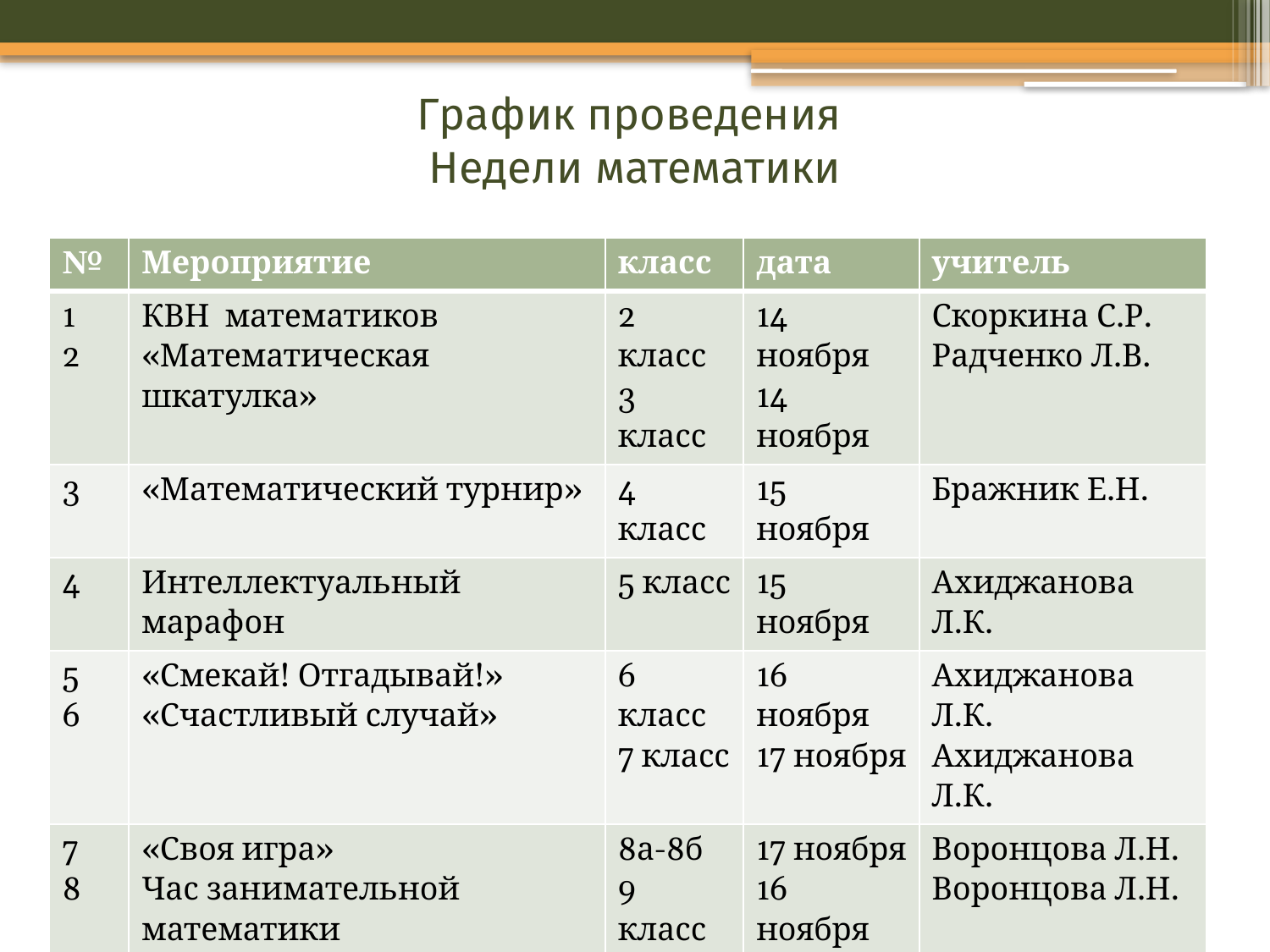

# График проведения Недели математики
| № | Мероприятие | класс | дата | учитель |
| --- | --- | --- | --- | --- |
| 1 2 | КВН математиков «Математическая шкатулка» | 2 класс 3 класс | 14 ноября 14 ноября | Скоркина С.Р. Радченко Л.В. |
| 3 | «Математический турнир» | 4 класс | 15 ноября | Бражник Е.Н. |
| 4 | Интеллектуальный марафон | 5 класс | 15 ноября | Ахиджанова Л.К. |
| 5 6 | «Смекай! Отгадывай!» «Счастливый случай» | 6 класс 7 класс | 16 ноября 17 ноября | Ахиджанова Л.К. Ахиджанова Л.К. |
| 7 8 9 10 | «Своя игра» Час занимательной математики «Один ум – хорошо, а пять – лучше» Сообщения об учёных-математиках | 8а-8б 9 класс 10-11 5-11 кл. | 17 ноября 16 ноября 19 ноября в течение недели | Воронцова Л.Н. Воронцова Л.Н. Аскольская О.Н. Учителя математики |
|  |  |  |  |  |
|  |  |  |  |  |
|  |  |  |  |  |
|  |  |  |  |  |
|  |  |  |  |  |
|  |  |  |  |  |
|  |  |  |  |  |
|  |  |  |  |  |